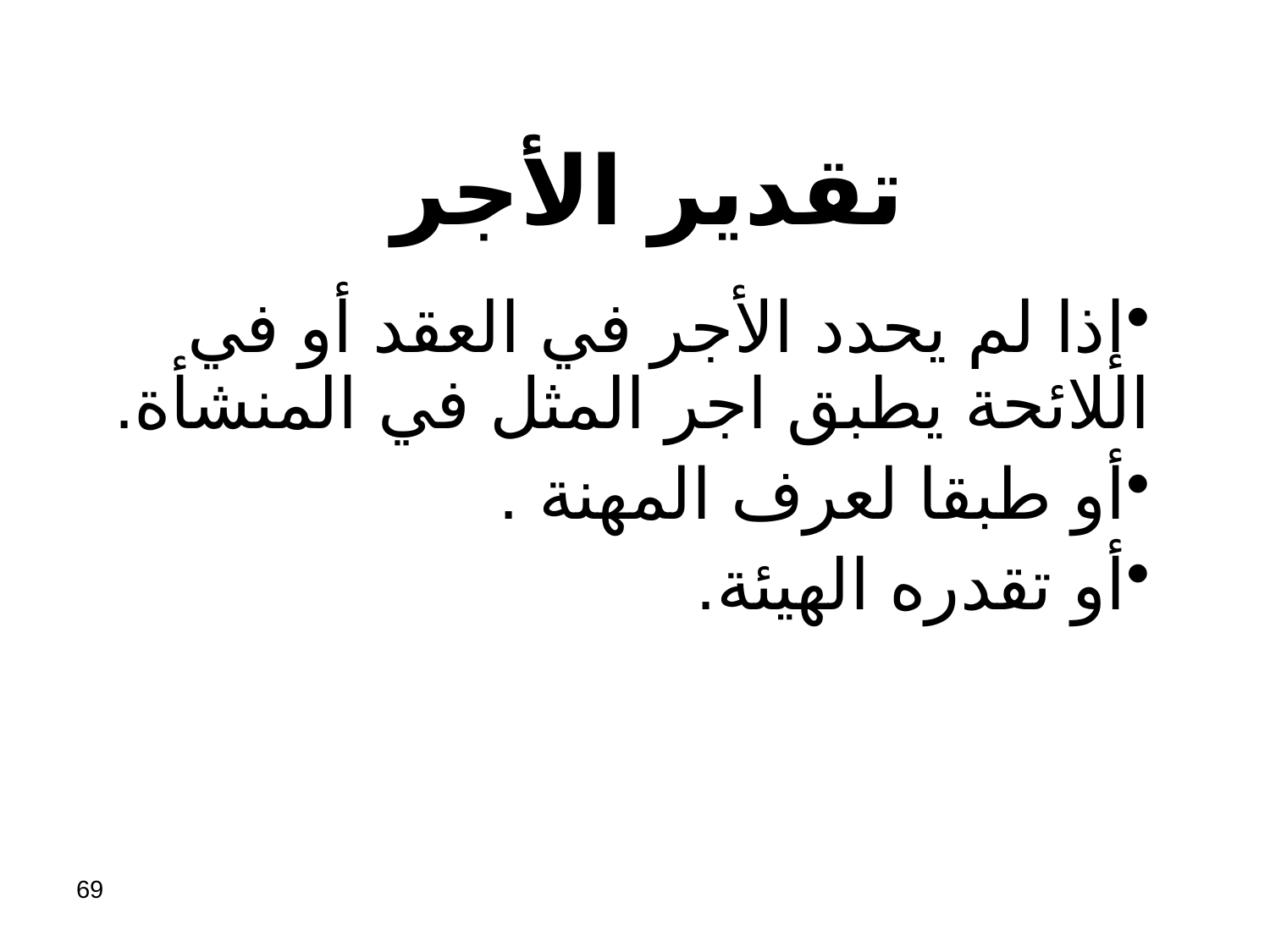

# تقدير الأجر
إذا لم يحدد الأجر في العقد أو في اللائحة يطبق اجر المثل في المنشأة.
أو طبقا لعرف المهنة .
أو تقدره الهيئة.

69